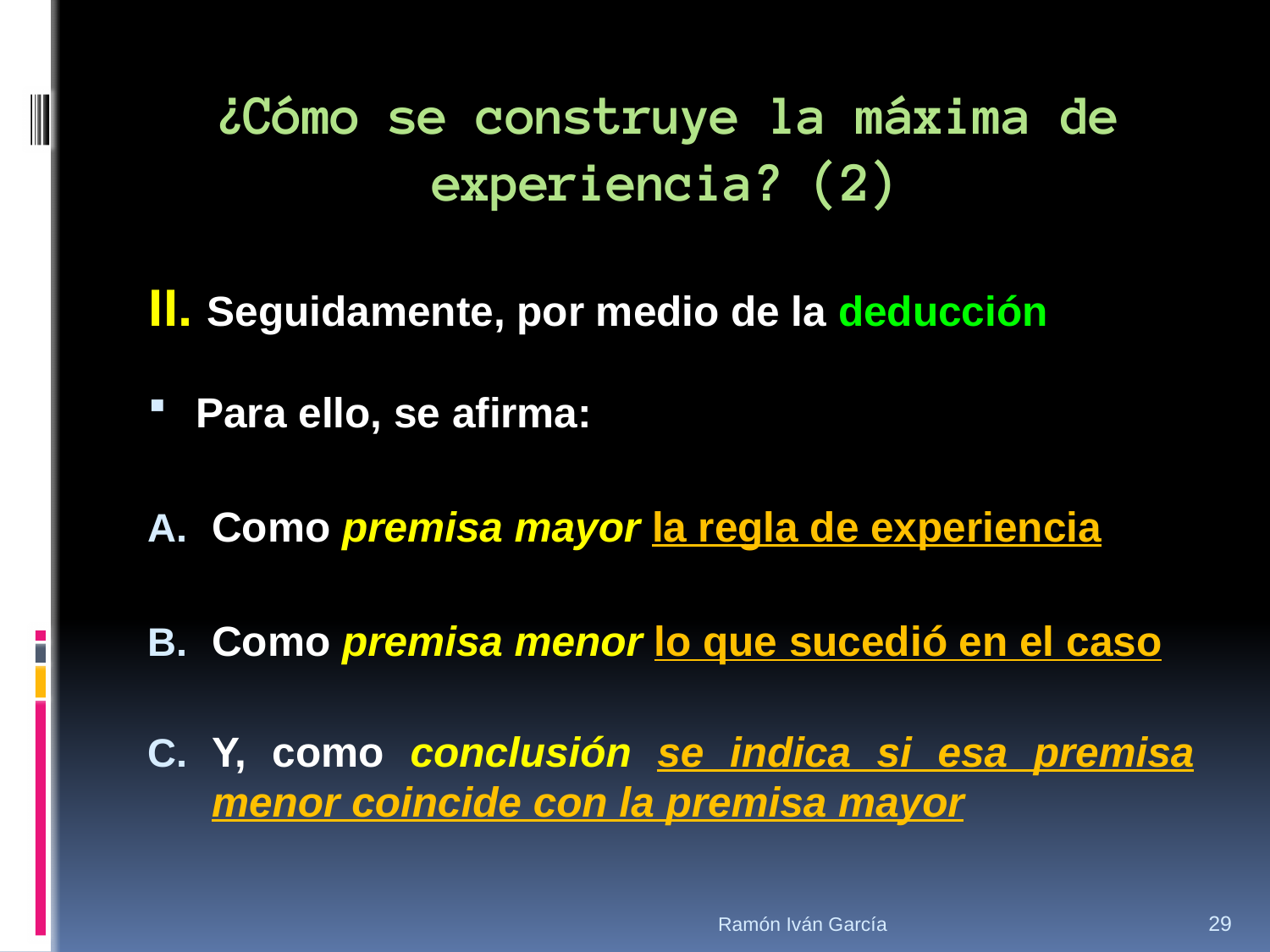

# ¿Cómo se construye la máxima de experiencia? (2)
II. Seguidamente, por medio de la deducción

Para ello, se afirma:

Como premisa mayor la regla de experiencia

Como premisa menor lo que sucedió en el caso

Y, como conclusión se indica si esa premisa menor coincide con la premisa mayor
Ramón Iván García
29